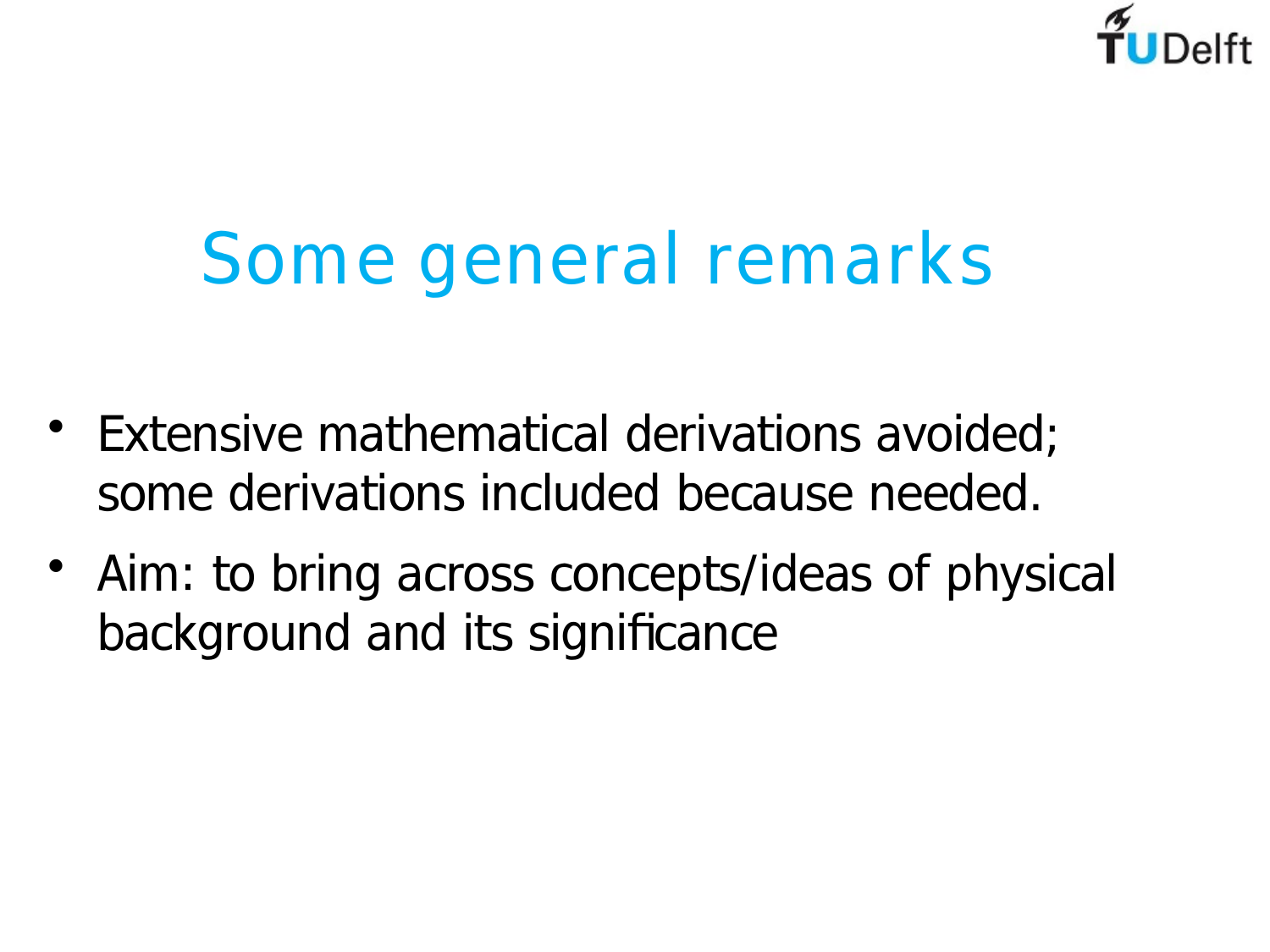

# Some general remarks
Extensive mathematical derivations avoided; some derivations included because needed.
Aim: to bring across concepts/ideas of physical background and its significance